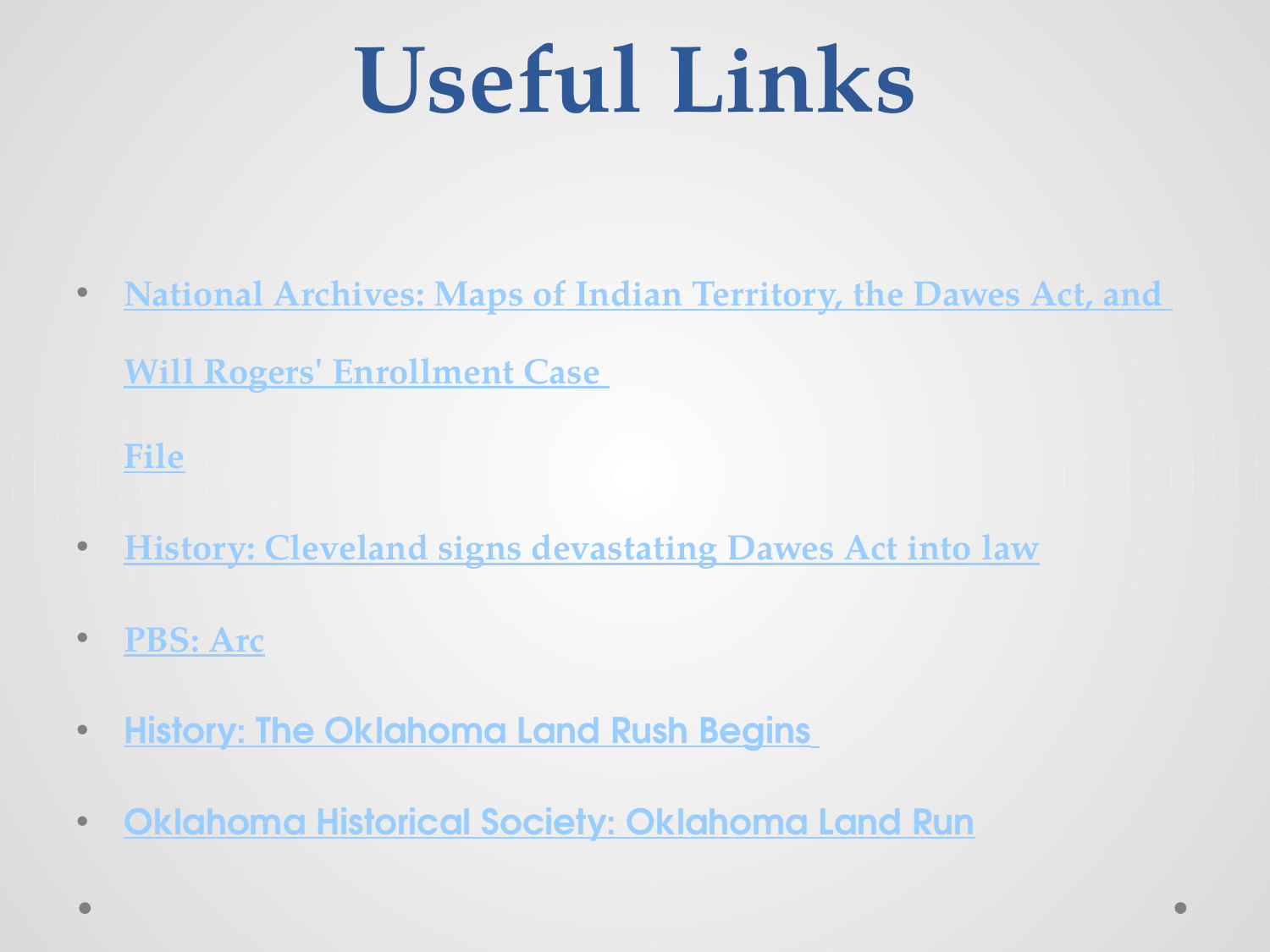

# Useful Links
National Archives: Maps of Indian Territory, the Dawes Act, and Will Rogers' Enrollment Case File
History: Cleveland signs devastating Dawes Act into law
PBS: Arc
History: The Oklahoma Land Rush Begins
Oklahoma Historical Society: Oklahoma Land Run